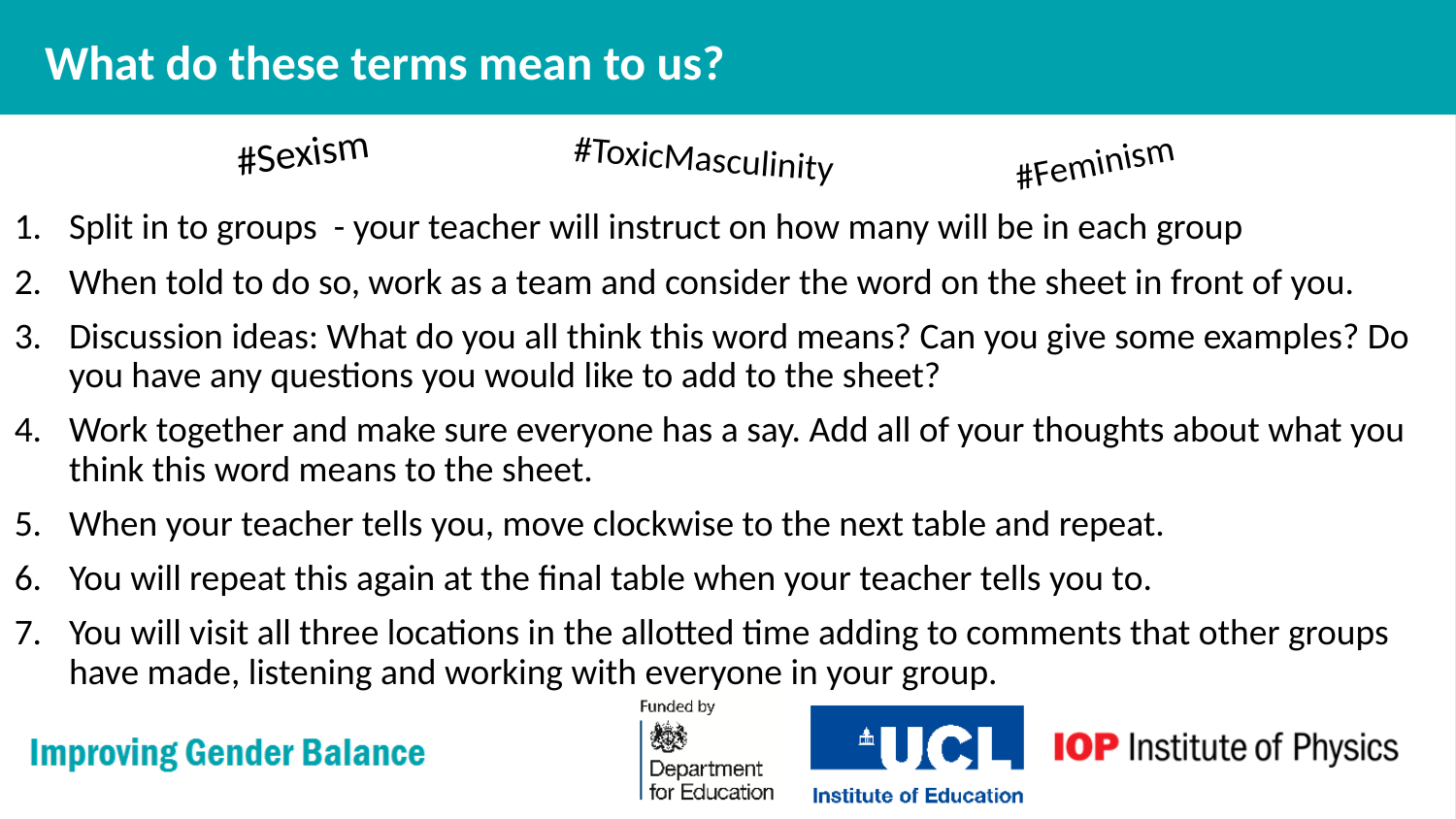

# What do these terms mean to us?
#Sexism
#ToxicMasculinity
#Feminism
Split in to groups  - your teacher will instruct on how many will be in each group
When told to do so, work as a team and consider the word on the sheet in front of you.
Discussion ideas: What do you all think this word means? Can you give some examples? Do you have any questions you would like to add to the sheet?
Work together and make sure everyone has a say. Add all of your thoughts about what you think this word means to the sheet.
When your teacher tells you, move clockwise to the next table and repeat.
You will repeat this again at the final table when your teacher tells you to.
You will visit all three locations in the allotted time adding to comments that other groups have made, listening and working with everyone in your group.